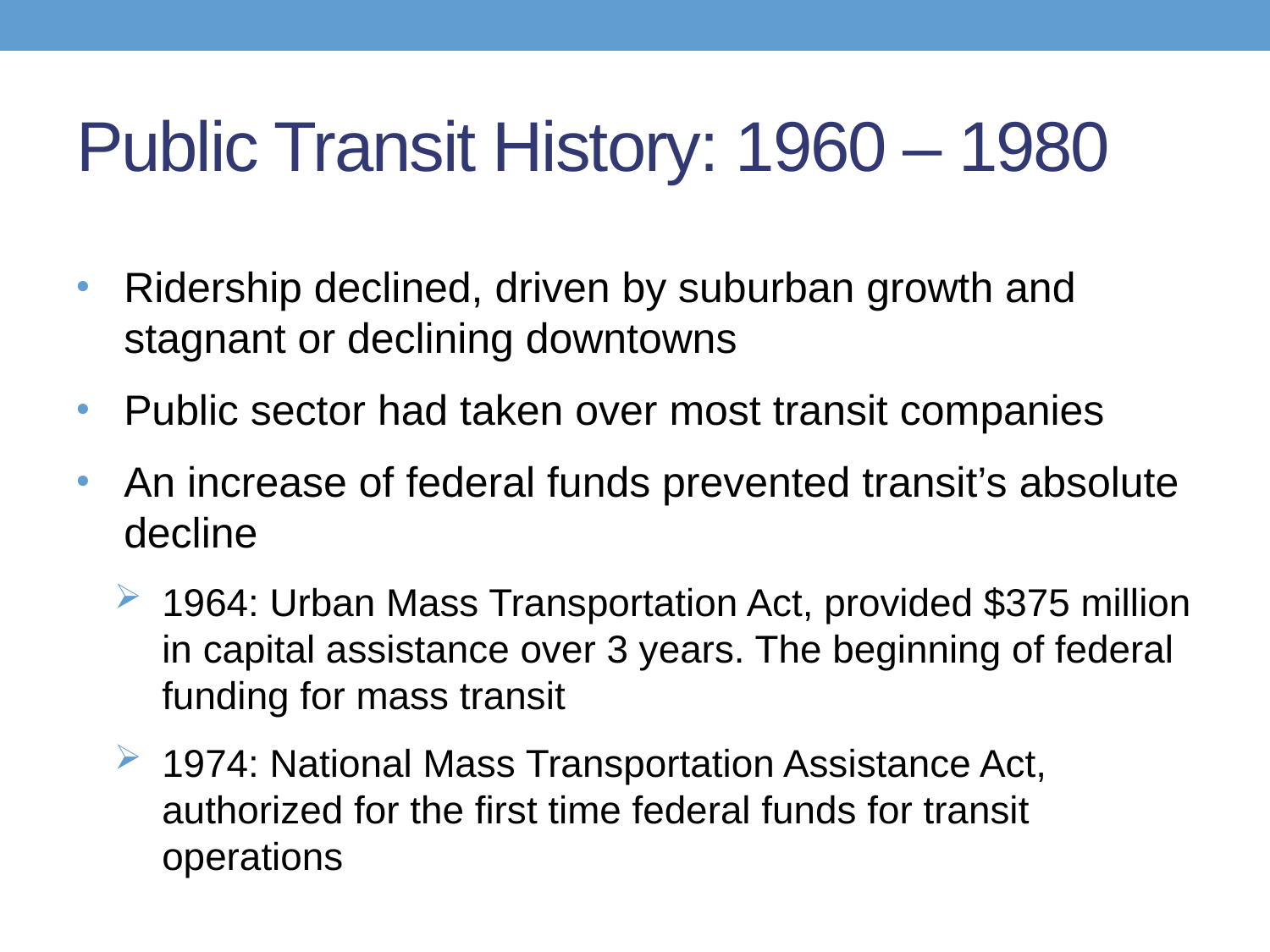

# Public Transit History: 1960 – 1980
Ridership declined, driven by suburban growth and stagnant or declining downtowns
Public sector had taken over most transit companies
An increase of federal funds prevented transit’s absolute decline
1964: Urban Mass Transportation Act, provided $375 million in capital assistance over 3 years. The beginning of federal funding for mass transit
1974: National Mass Transportation Assistance Act, authorized for the first time federal funds for transit operations